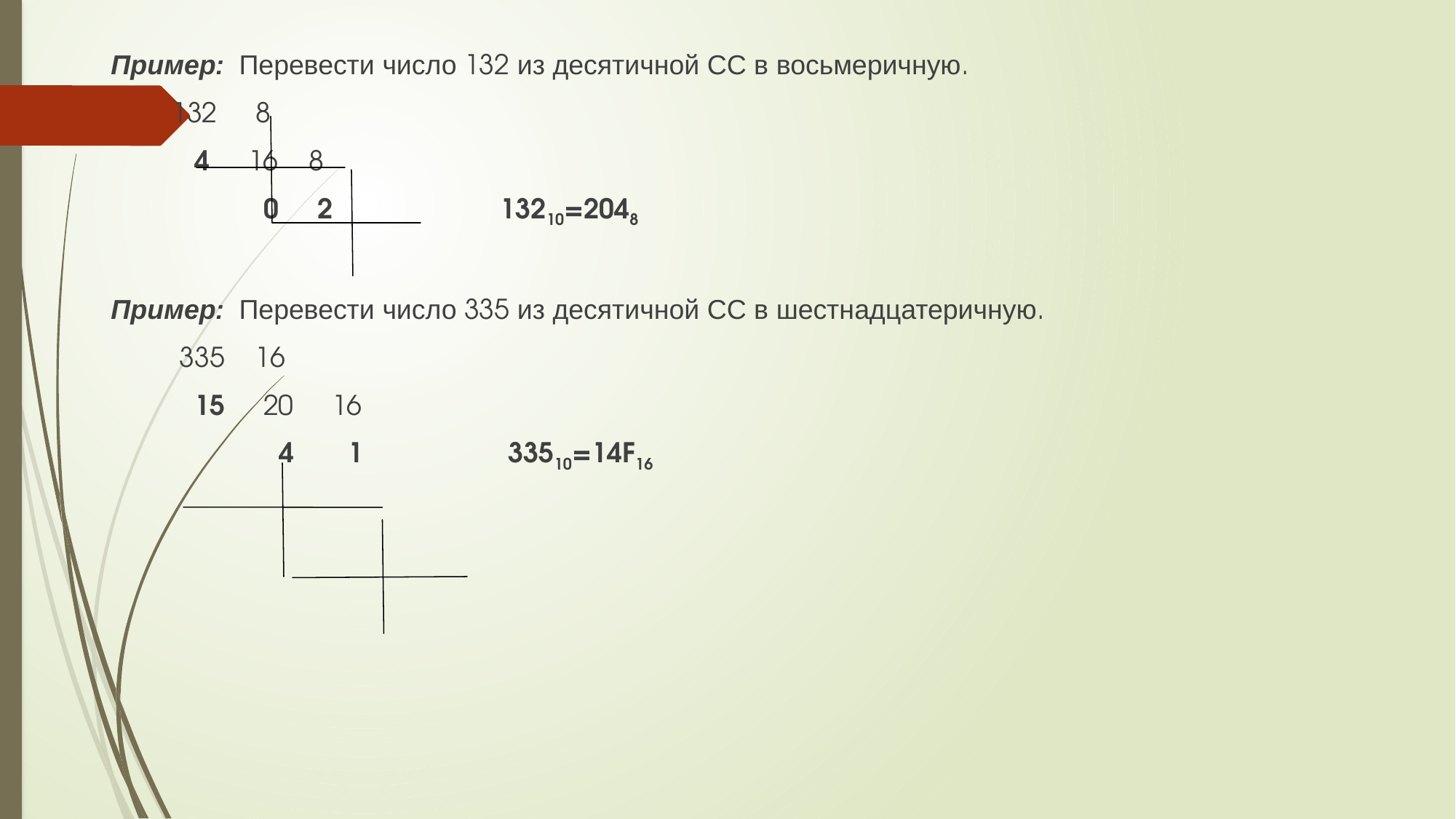

Пример:  Перевести число 132 из десятичной СС в восьмеричную.
        132     8
           4     16    8
                    0     2                      13210=2048

Пример:  Перевести число 335 из десятичной СС в шестнадцатеричную.
         335    16
           15     20     16
                      4       1                   33510=14F16